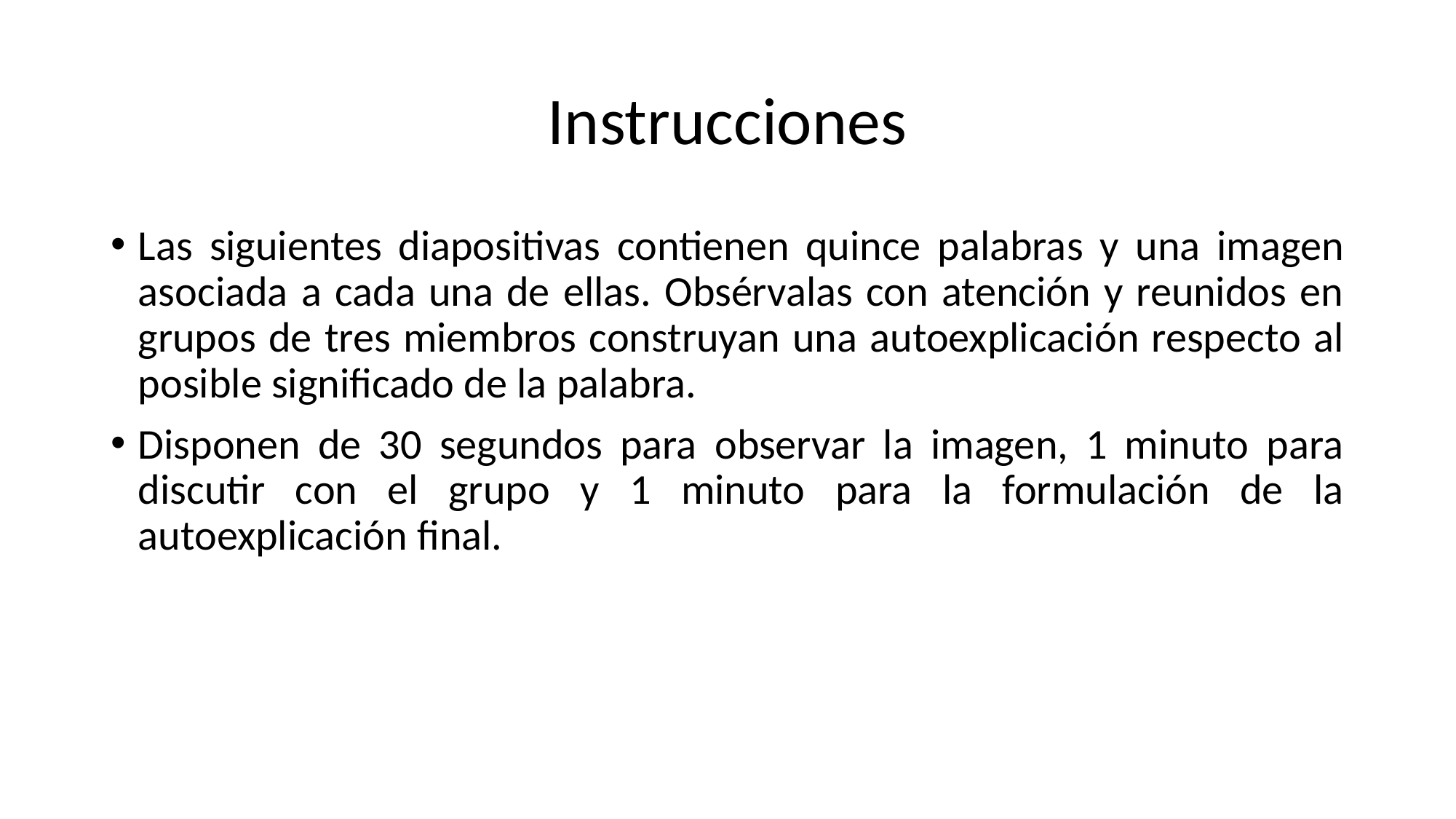

# Instrucciones
Las siguientes diapositivas contienen quince palabras y una imagen asociada a cada una de ellas. Obsérvalas con atención y reunidos en grupos de tres miembros construyan una autoexplicación respecto al posible significado de la palabra.
Disponen de 30 segundos para observar la imagen, 1 minuto para discutir con el grupo y 1 minuto para la formulación de la autoexplicación final.